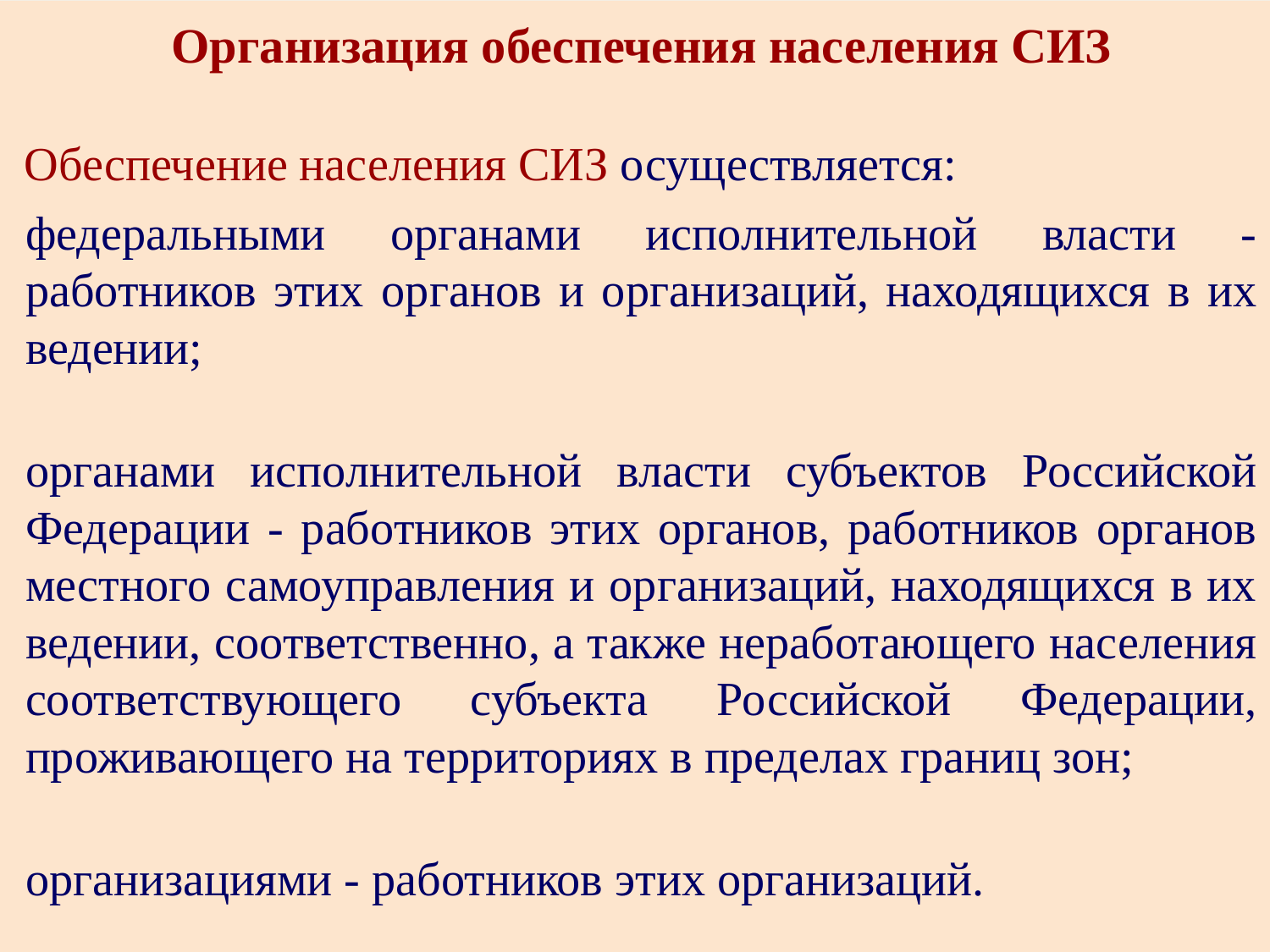

Организация обеспечения населения СИЗ

федеральными органами исполнительной власти - работников этих органов и организаций, находящихся в их ведении;

органами исполнительной власти субъектов Российской Федерации - работников этих органов, работников органов местного самоуправления и организаций, находящихся в их ведении, соответственно, а также неработающего населения соответствующего субъекта Российской Федерации, проживающего на территориях в пределах границ зон;

организациями - работников этих организаций.

 Обеспечение населения СИЗ осуществляется: